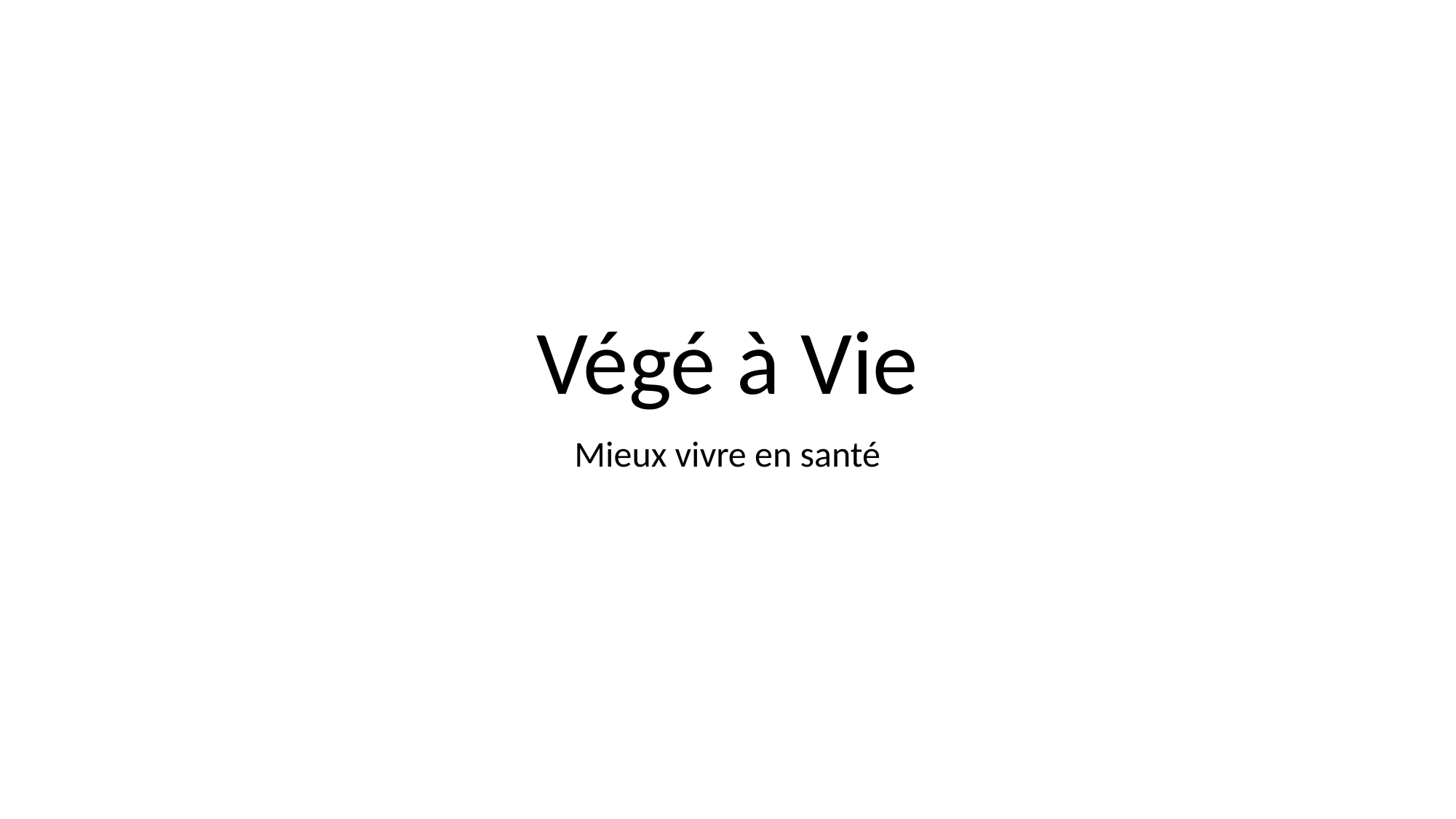

# Végé à Vie
Mieux vivre en santé